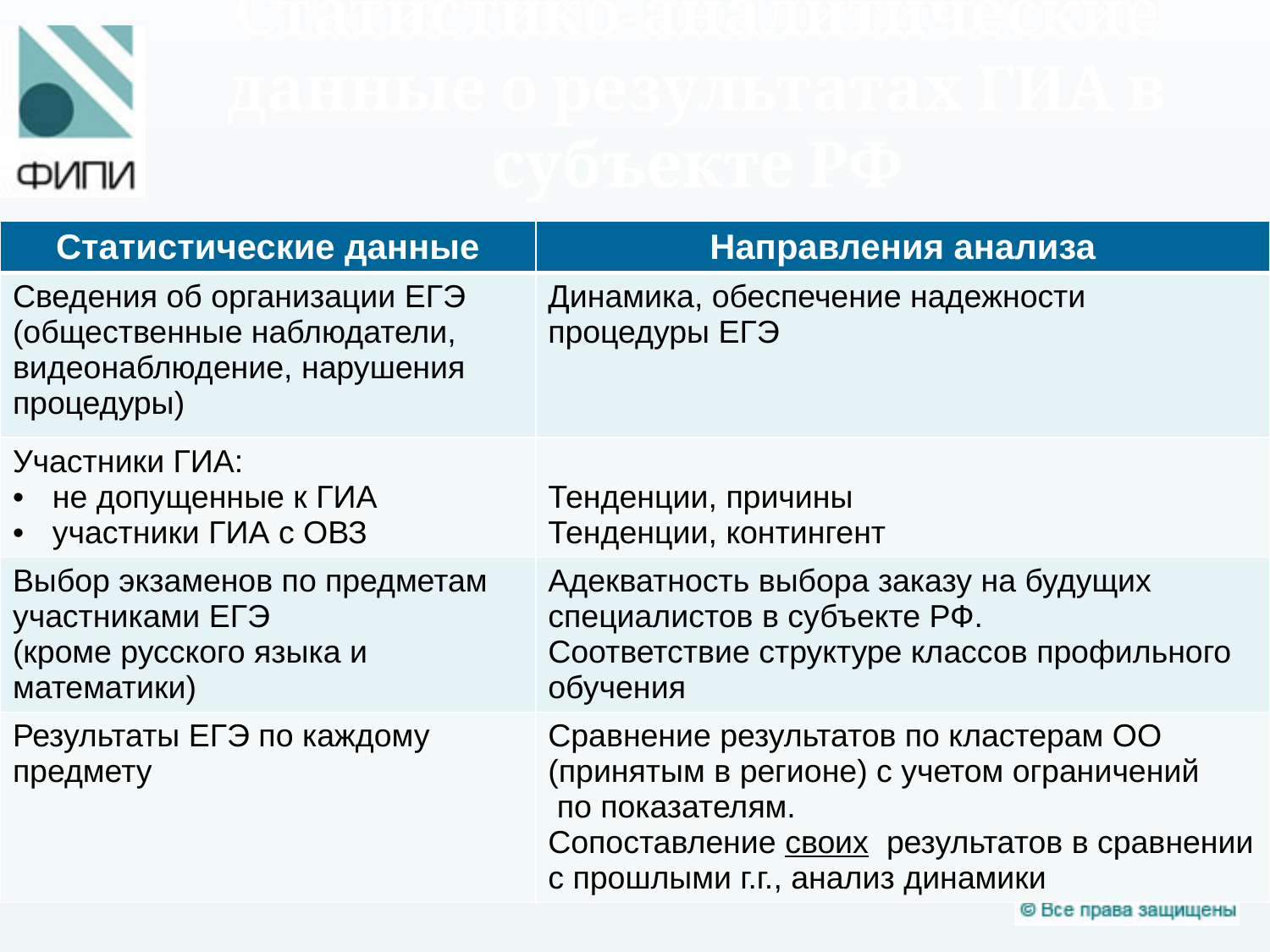

Статистико-аналитические данные о результатах ГИА в субъекте РФ
| Статистические данные | Направления анализа |
| --- | --- |
| Сведения об организации ЕГЭ (общественные наблюдатели, видеонаблюдение, нарушения процедуры) | Динамика, обеспечение надежности процедуры ЕГЭ |
| Участники ГИА: не допущенные к ГИА участники ГИА с ОВЗ | Тенденции, причины Тенденции, контингент |
| Выбор экзаменов по предметам участниками ЕГЭ (кроме русского языка и математики) | Адекватность выбора заказу на будущих специалистов в субъекте РФ. Соответствие структуре классов профильного обучения |
| Результаты ЕГЭ по каждому предмету | Сравнение результатов по кластерам ОО (принятым в регионе) с учетом ограничений по показателям. Сопоставление своих результатов в сравнении с прошлыми г.г., анализ динамики |